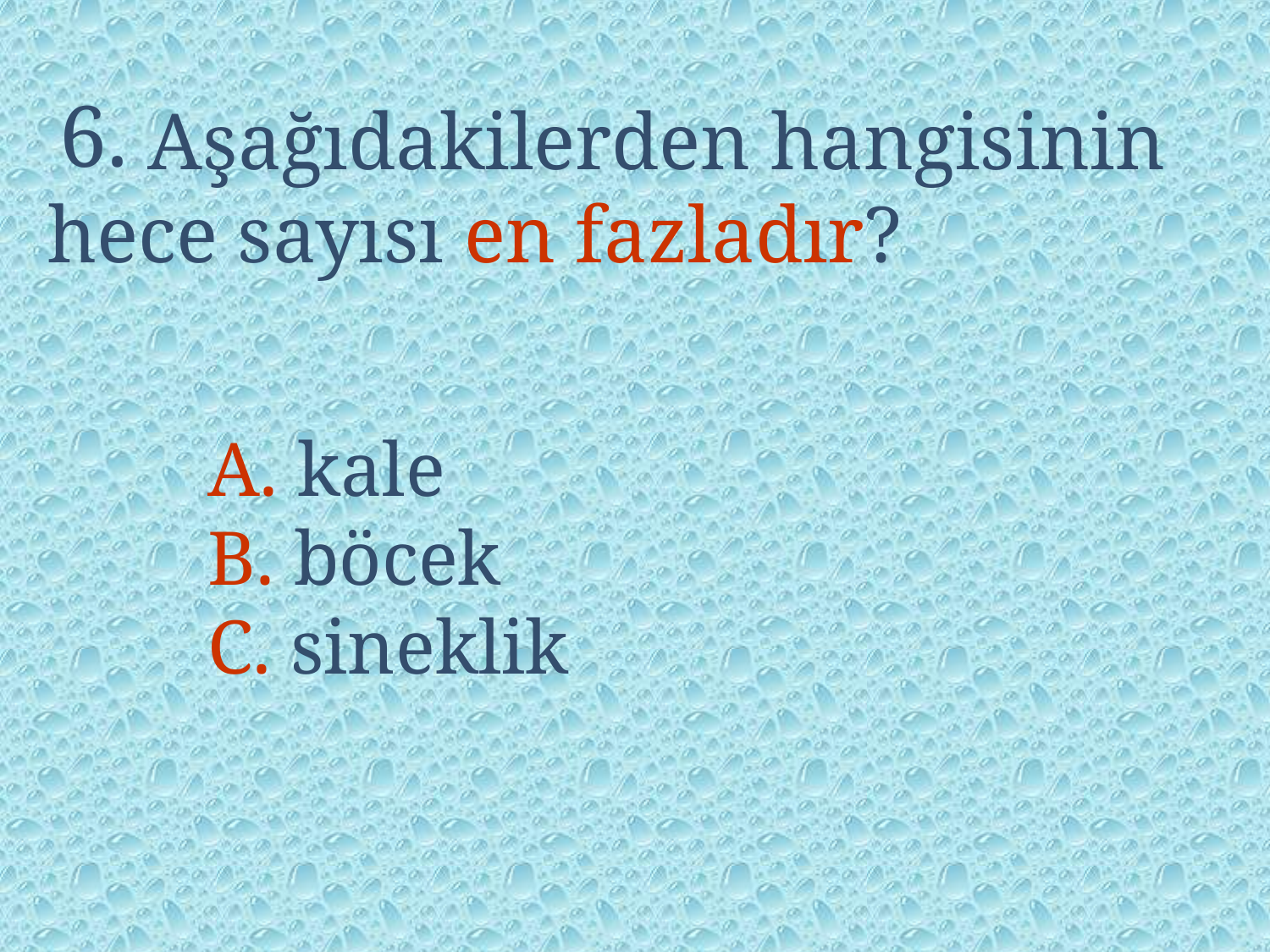

6.
     Aşağıdakilerden hangisinin hece sayısı en fazladır?
A. kale
B. böcek
C. sineklik